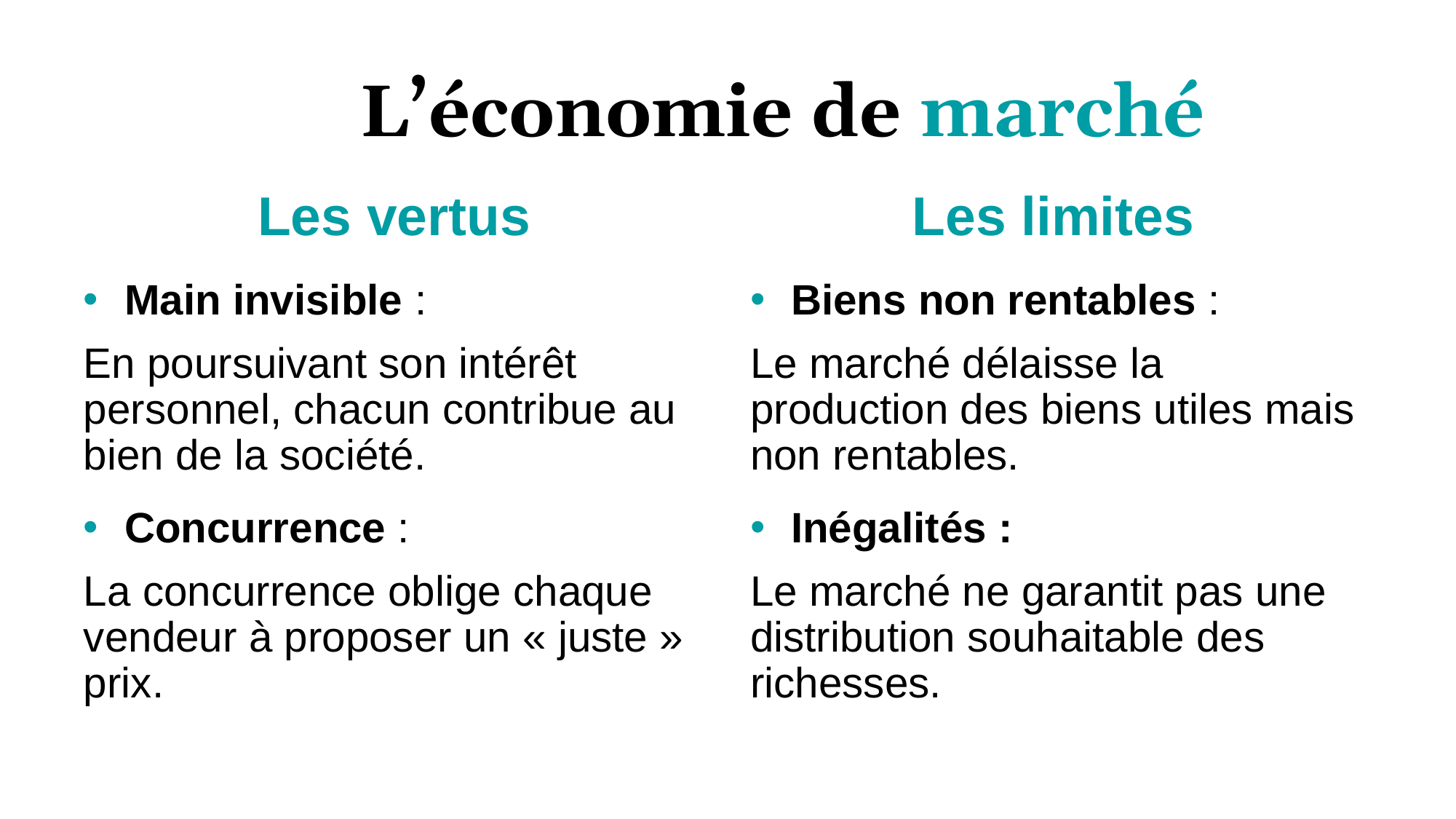

L’économie de marché
Les vertus
Les limites
Main invisible :
En poursuivant son intérêt personnel, chacun contribue au bien de la société.
Concurrence :
La concurrence oblige chaque vendeur à proposer un « juste » prix.

Biens non rentables :
Le marché délaisse la production des biens utiles mais non rentables.
Inégalités :
Le marché ne garantit pas une distribution souhaitable des richesses.